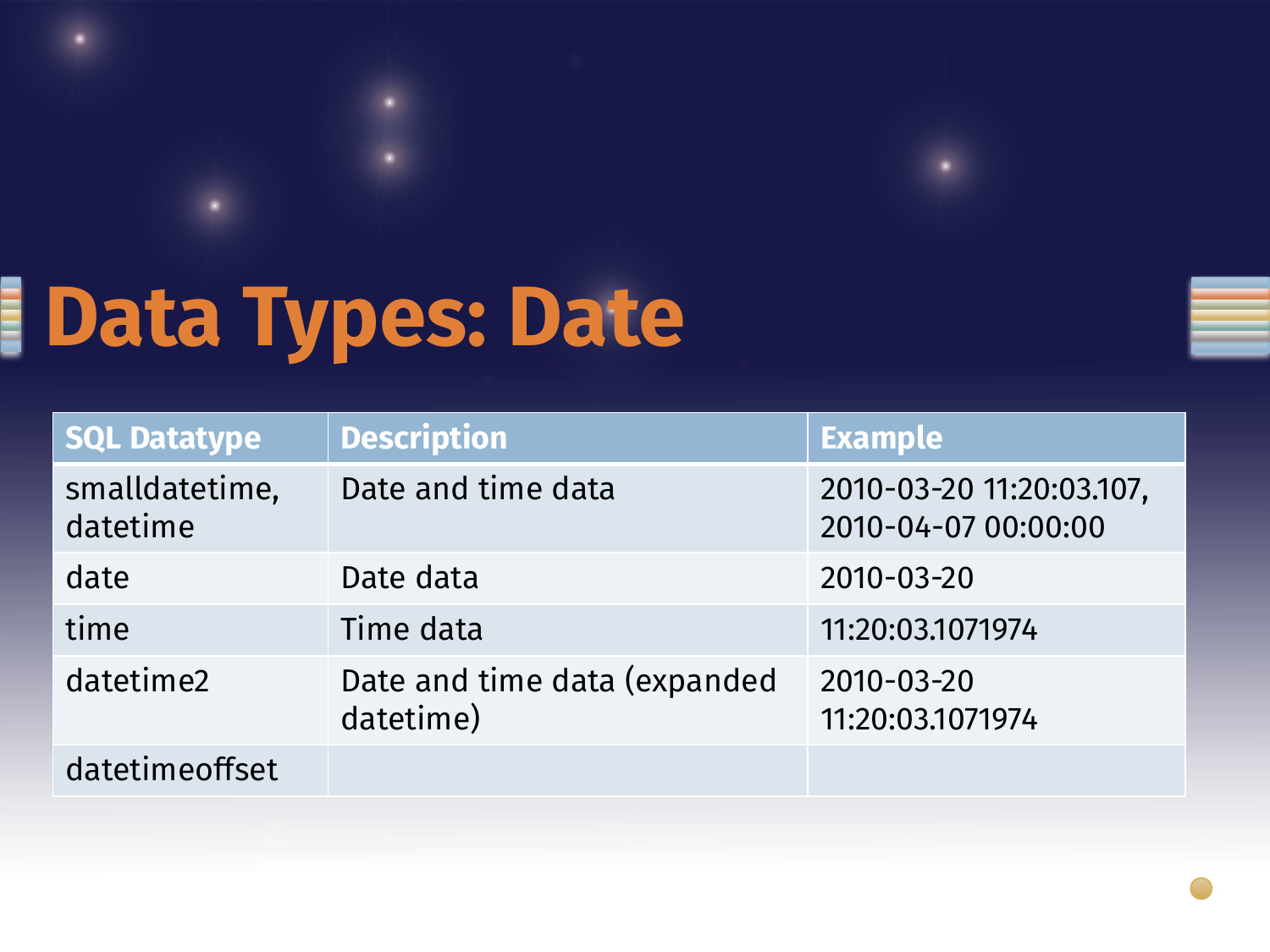

# Data Types: Date

| SQL Datatype | Description | Example |
| --- | --- | --- |
| smalldatetime, datetime | Date and time data | 2010-03-20 11:20:03.107, 2010-04-07 00:00:00 |
| date | Date data | 2010-03-20 |
| time | Time data | 11:20:03.1071974 |
| datetime2 | Date and time data (expanded datetime) | 2010-03-20 11:20:03.1071974 |
| datetimeoffset |  |  |